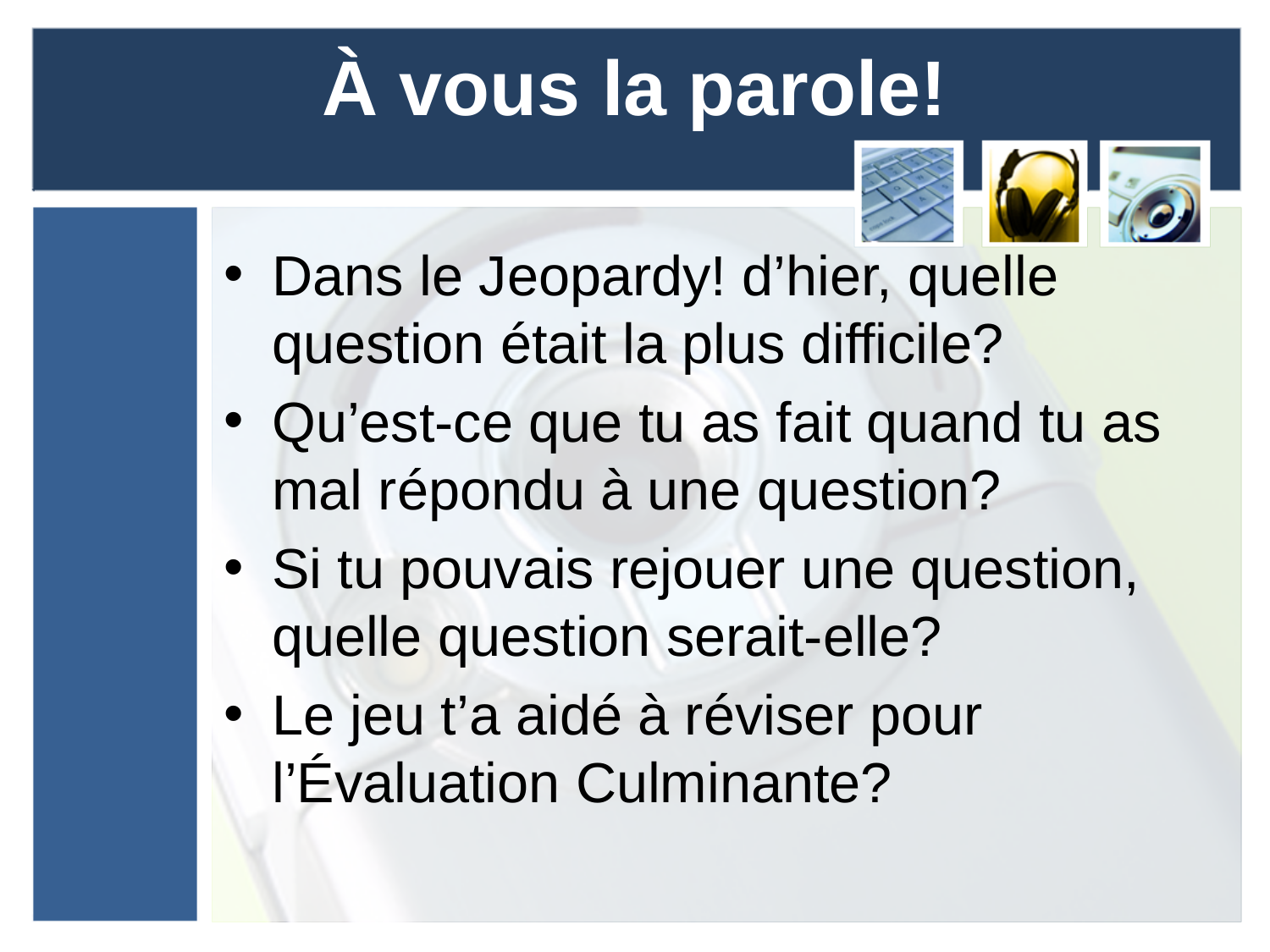

# À vous la parole!
Dans le Jeopardy! d’hier, quelle question était la plus difficile?
Qu’est-ce que tu as fait quand tu as mal répondu à une question?
Si tu pouvais rejouer une question, quelle question serait-elle?
Le jeu t’a aidé à réviser pour l’Évaluation Culminante?